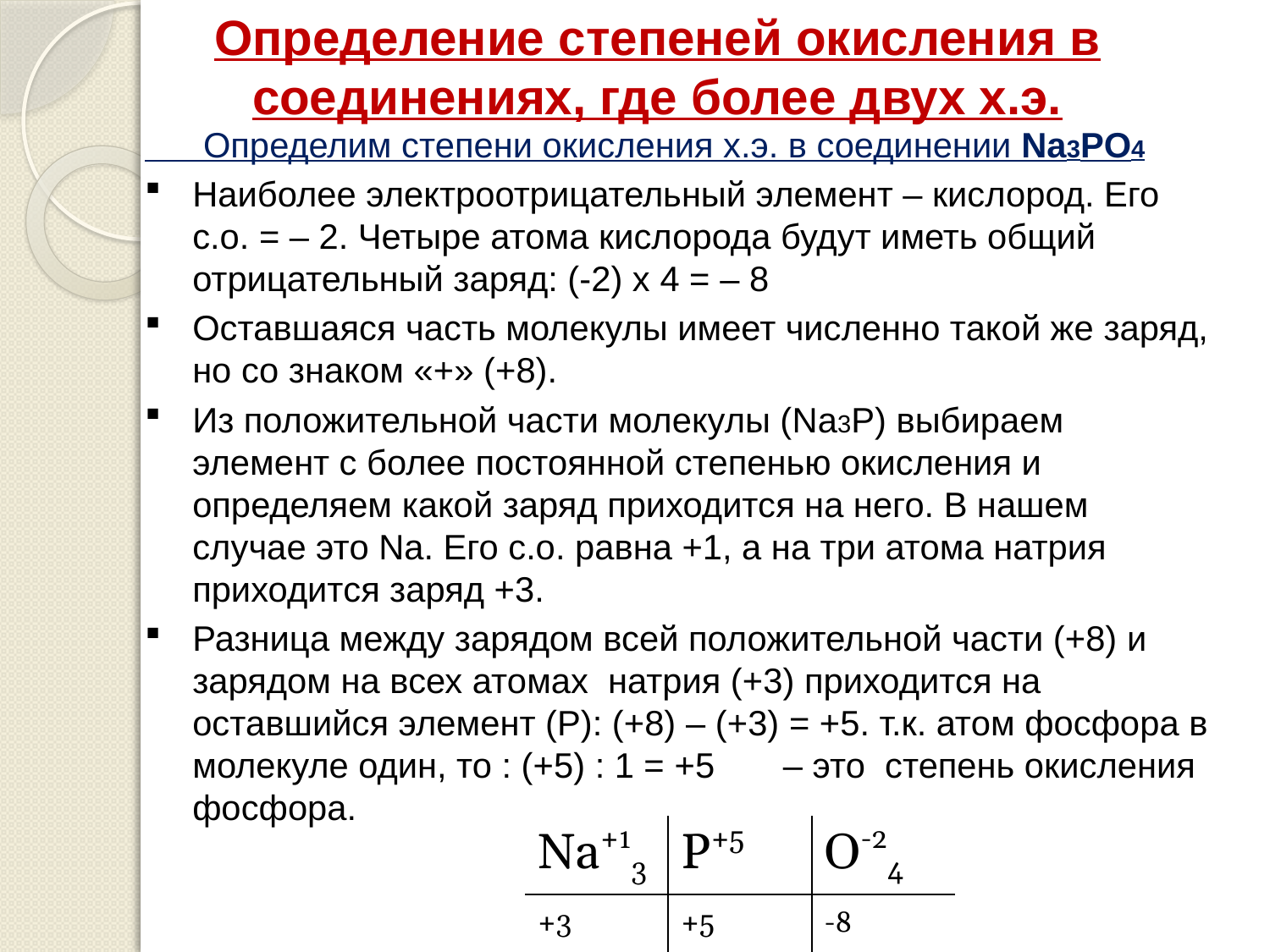

# Определение степеней окисления в соединениях, где более двух х.э.
      Определим степени окисления х.э. в соединении Na3PO4
Наиболее электроотрицательный элемент – кислород. Его с.о. = – 2. Четыре атома кислорода будут иметь общий отрицательный заряд: (-2) х 4 = – 8
Оставшаяся часть молекулы имеет численно такой же заряд, но со знаком «+» (+8).
Из положительной части молекулы (Na3P) выбираем элемент с более постоянной степенью окисления и определяем какой заряд приходится на него. В нашем случае это Na. Его с.о. равна +1, а на три атома натрия приходится заряд +3.
Разница между зарядом всей положительной части (+8) и зарядом на всех атомах  натрия (+3) приходится на оставшийся элемент (Р): (+8) – (+3) = +5. т.к. атом фосфора в молекуле один, то : (+5) : 1 = +5       – это  степень окисления фосфора.
| Na+13 | P+5 | O-24 |
| --- | --- | --- |
| +3 | +5 | -8 |